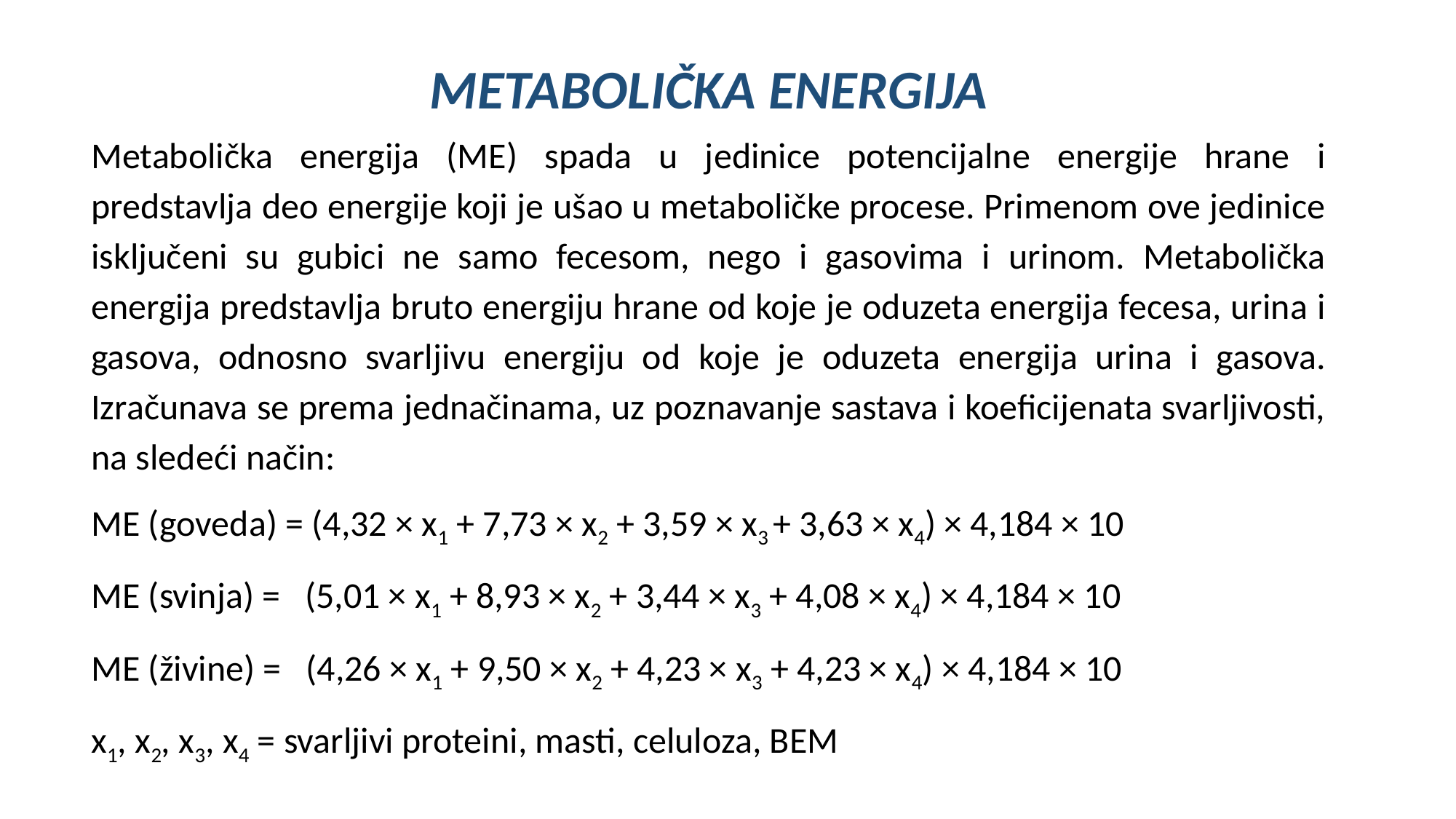

METABOLIČKA ENERGIJA
Metabolička energija (ME) spada u jedinice potencijalne energije hrane i predstavlja deo energije koji je ušao u metaboličke procese. Primenom ove jedinice isključeni su gubici ne samo fecesom, nego i gasovima i urinom. Metabolička energija predstavlja bruto energiju hrane od koje je oduzeta energija fecesa, urina i gasova, odnosno svarljivu energiju od koje je oduzeta energija urina i gasova. Izračunava se prema jednačinama, uz poznavanje sastava i koeficijenata svarljivosti, na sledeći način:
ME (goveda) = (4,32 × x1 + 7,73 × x2 + 3,59 × x3 + 3,63 × x4) × 4,184 × 10
ME (svinja) =   (5,01 × x1 + 8,93 × x2 + 3,44 × x3 + 4,08 × x4) × 4,184 × 10
ME (živine) =   (4,26 × x1 + 9,50 × x2 + 4,23 × x3 + 4,23 × x4) × 4,184 × 10
x1, x2, x3, x4 = svarljivi proteini, masti, celuloza, BEM